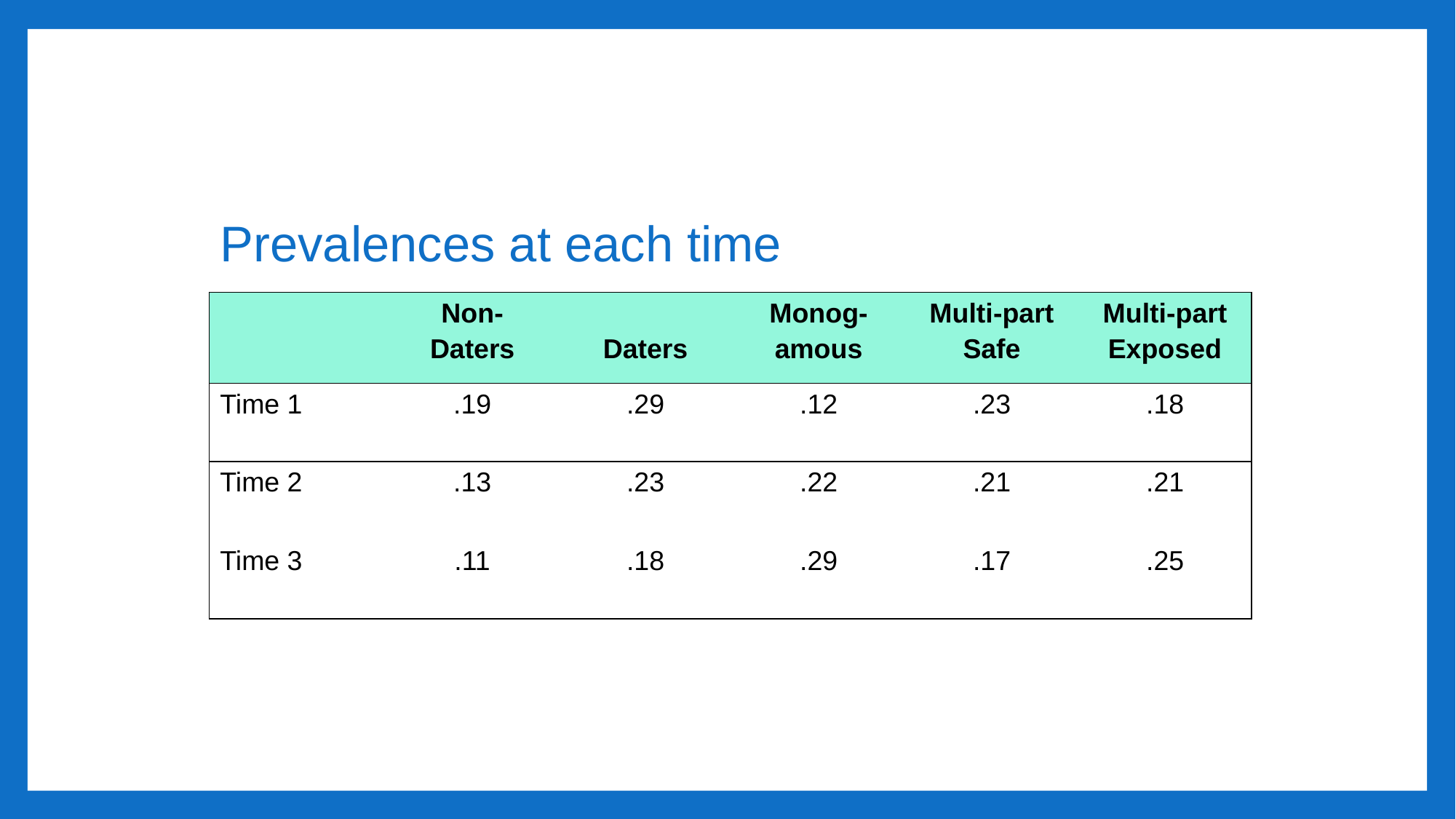

# Prevalences at each time
|  | Non- Daters | Daters | Monog- amous | Multi-part Safe | Multi-part Exposed |
| --- | --- | --- | --- | --- | --- |
| Time 1 | .19 | .29 | .12 | .23 | .18 |
| Time 2 | .13 | .23 | .22 | .21 | .21 |
| Time 3 | .11 | .18 | .29 | .17 | .25 |